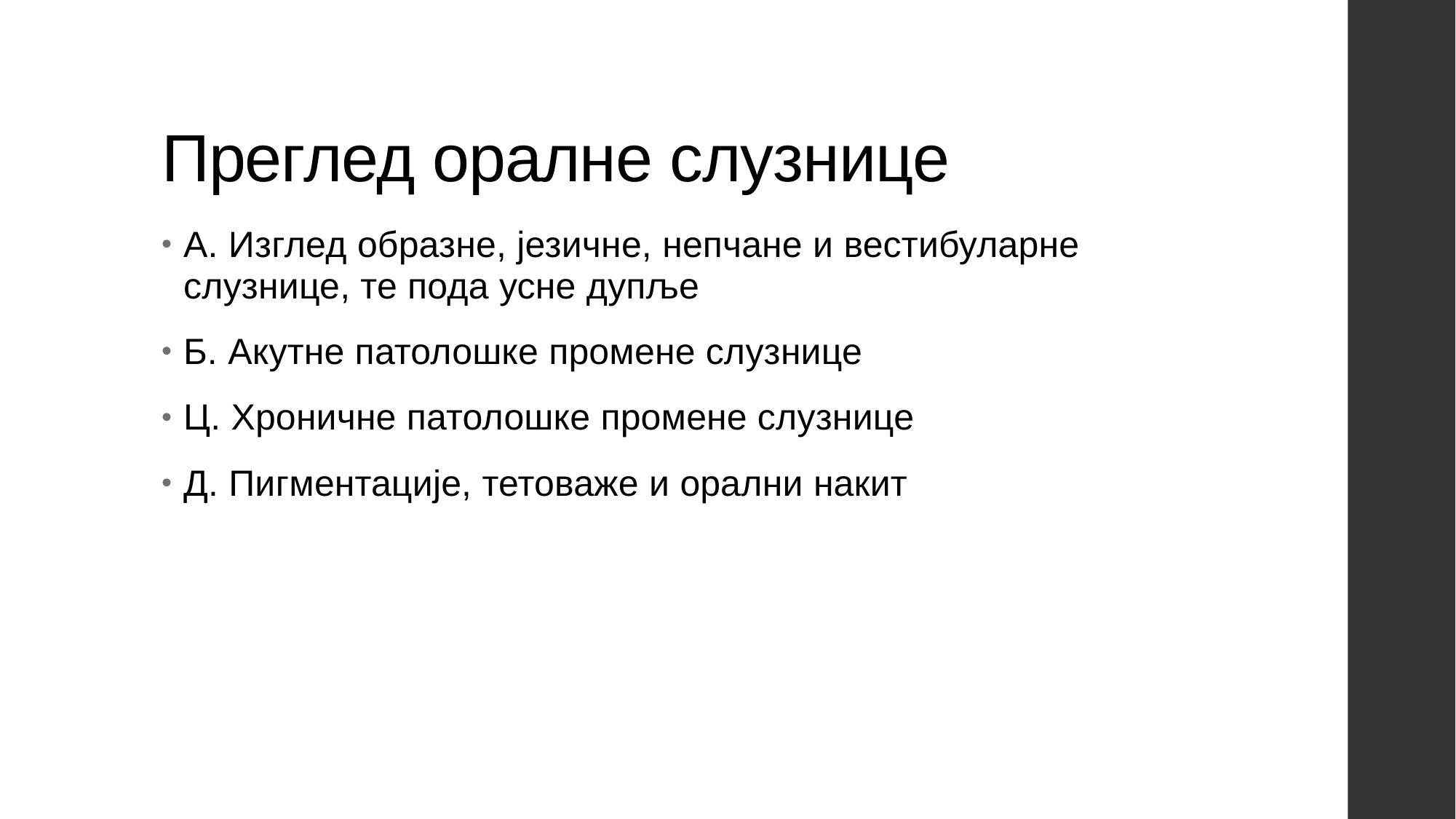

# Преглед оралне слузнице
А. Изглед образне, језичне, непчане и вестибуларне слузнице, те пода усне дупље
Б. Акутне патолошке промене слузнице
Ц. Хроничне патолошке промене слузнице
Д. Пигментације, тетоваже и орални накит